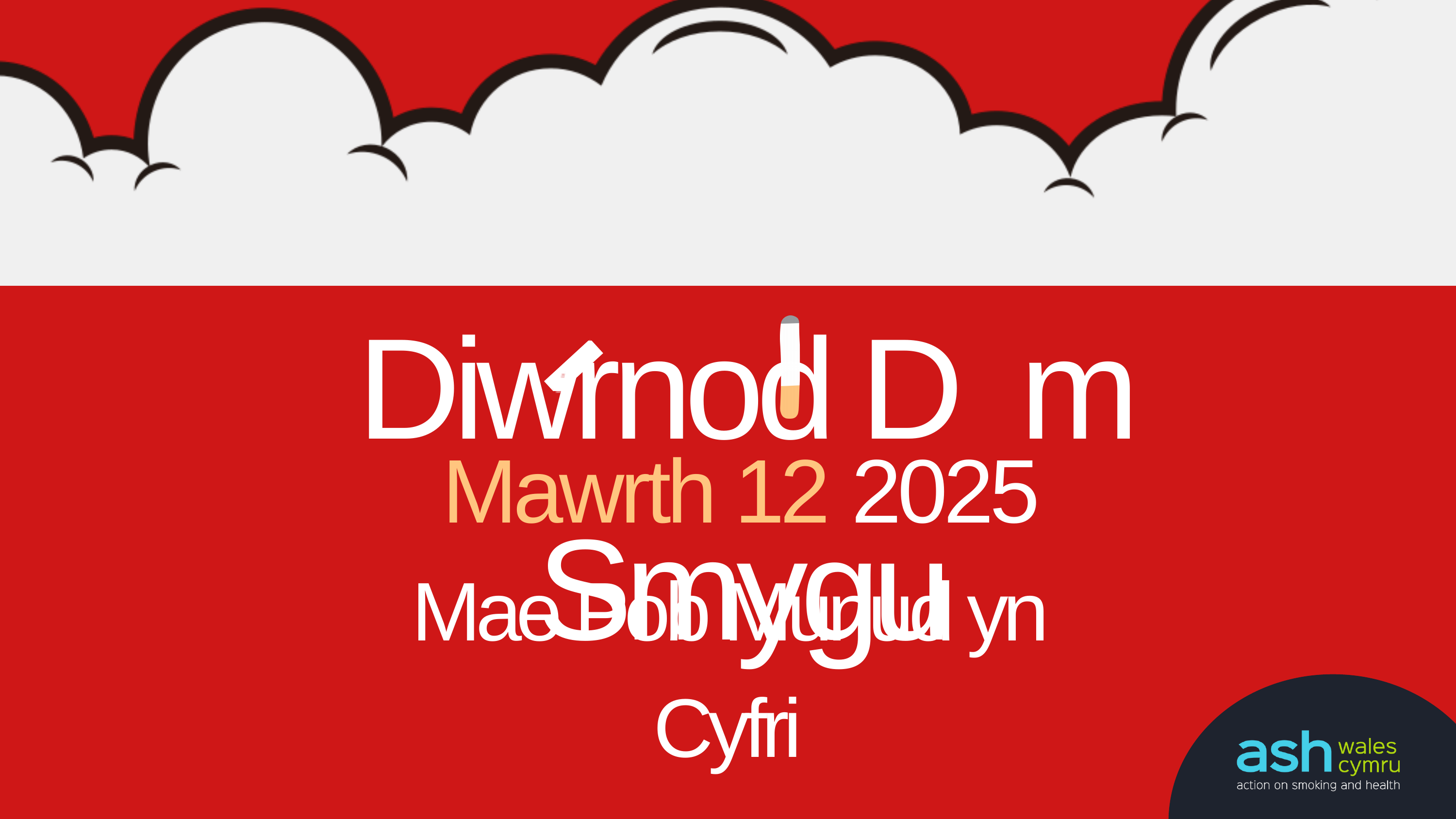

Diwrnod D  m Smygu

Mawrth 12 2025
Mae Pob Munud yn Cyfri